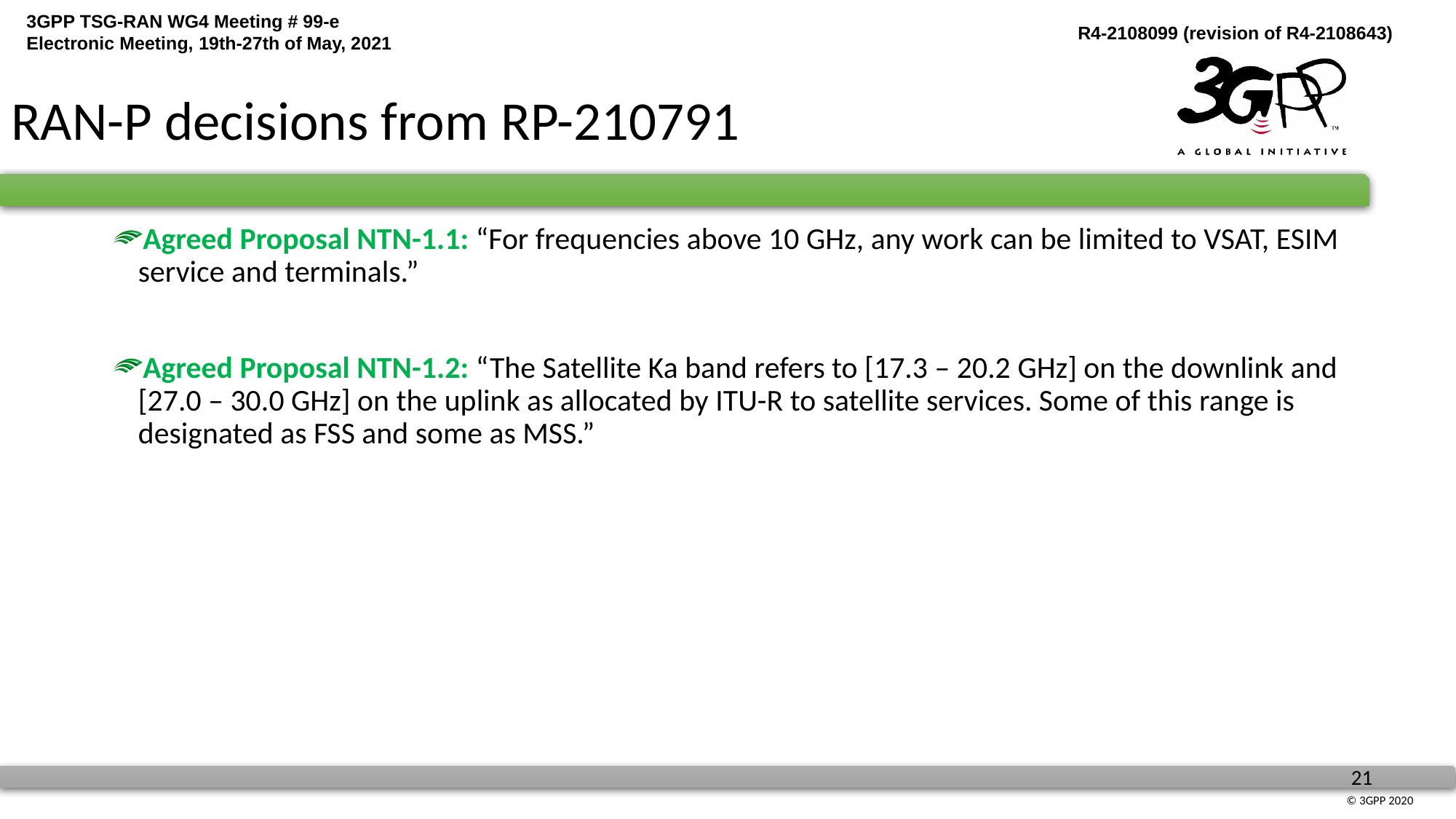

# RAN-P decisions from RP-210791
Agreed Proposal NTN-1.1: “For frequencies above 10 GHz, any work can be limited to VSAT, ESIM service and terminals.”

Agreed Proposal NTN-1.2: “The Satellite Ka band refers to [17.3 – 20.2 GHz] on the downlink and [27.0 – 30.0 GHz] on the uplink as allocated by ITU-R to satellite services. Some of this range is designated as FSS and some as MSS.”